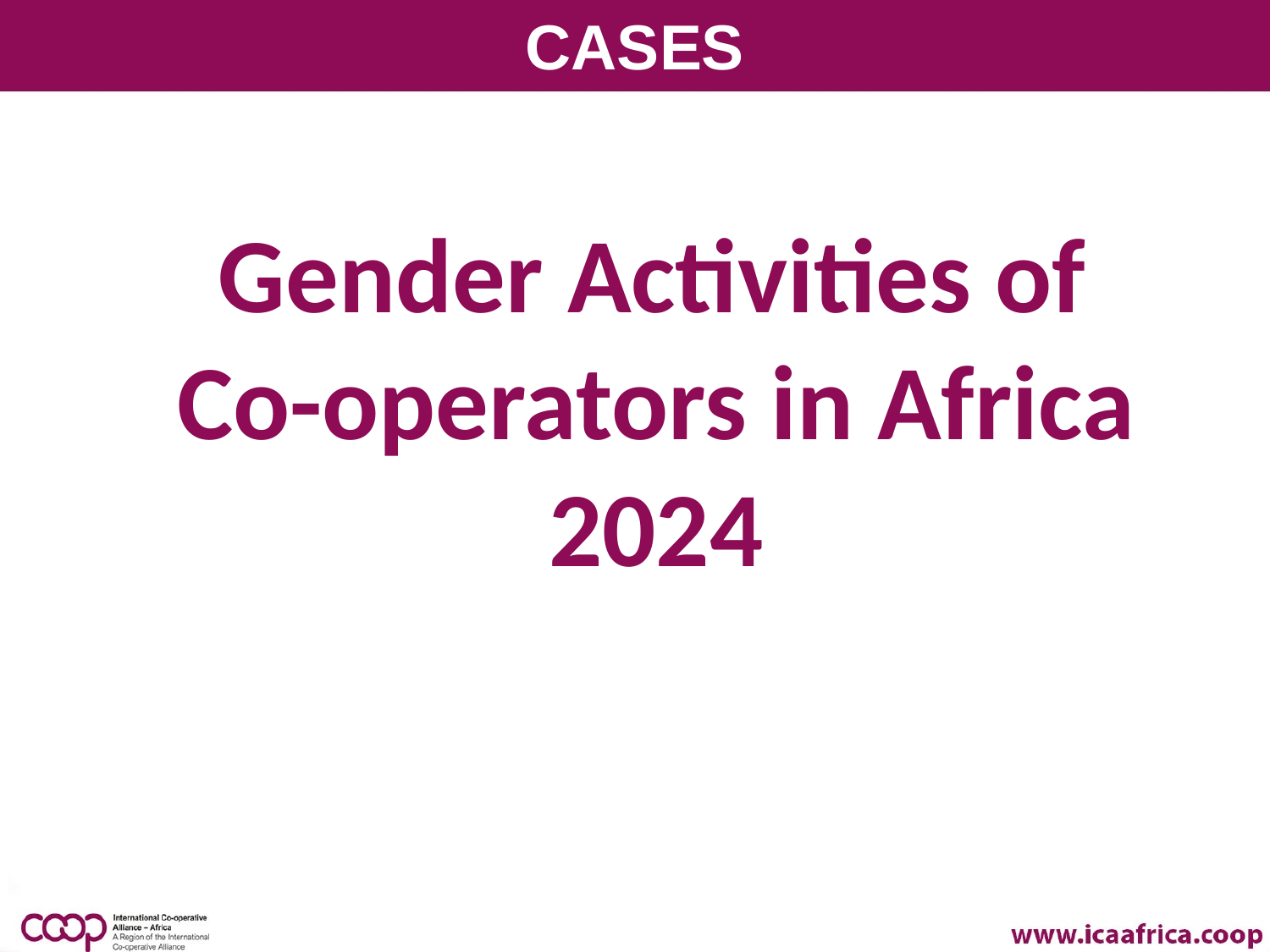

CASES

 Gender Activities of
Co-operators in Africa 2024